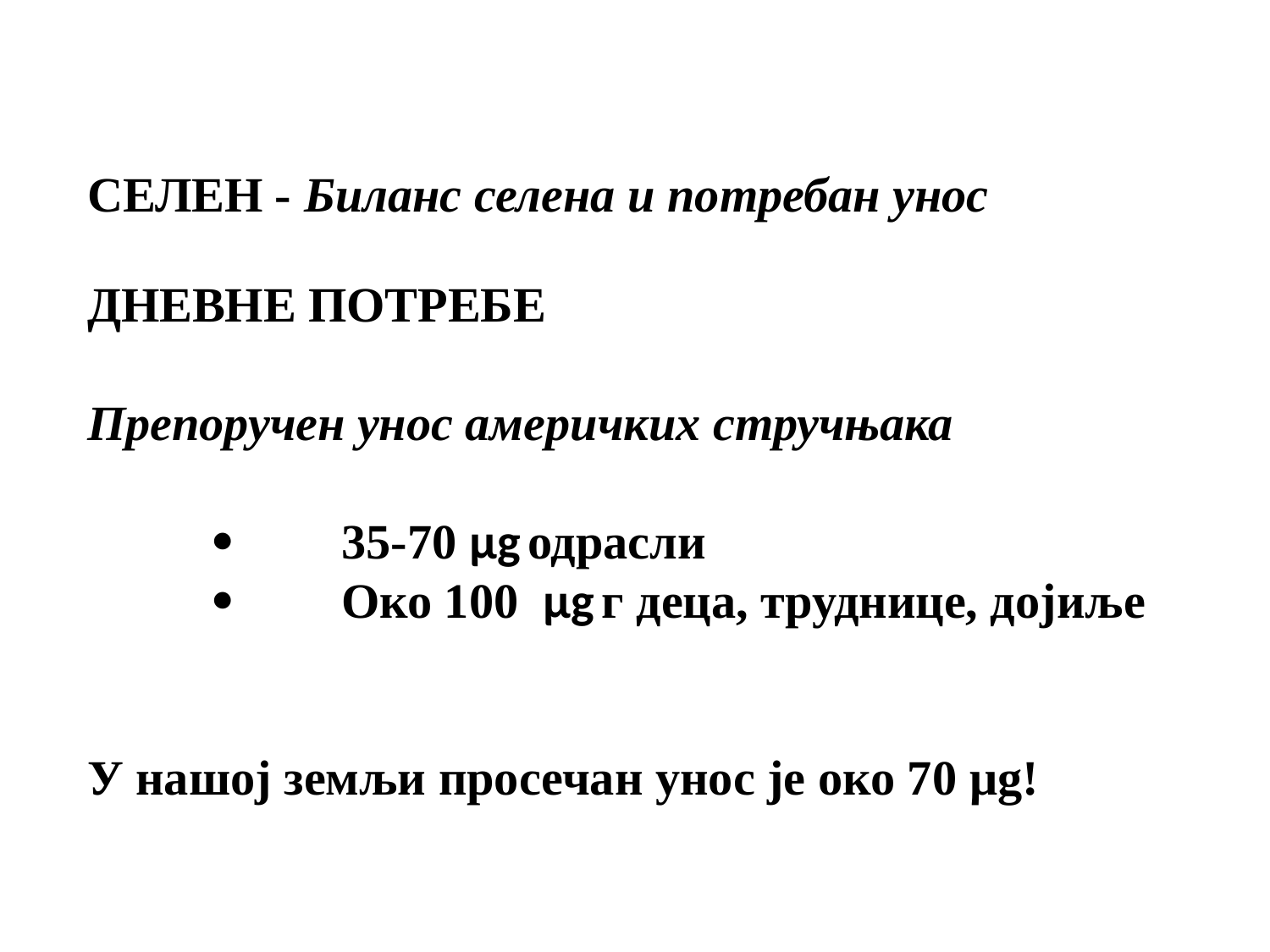

СЕЛЕН - Биланс селена и потребан унос

ДНЕВНЕ ПОТРЕБЕ

Препоручен унос америчких стручњака

•	35-70 μg одрасли
•	Око 100  μg г деца, труднице, дојиље

У нашој земљи просечан унос је око 70 μg!